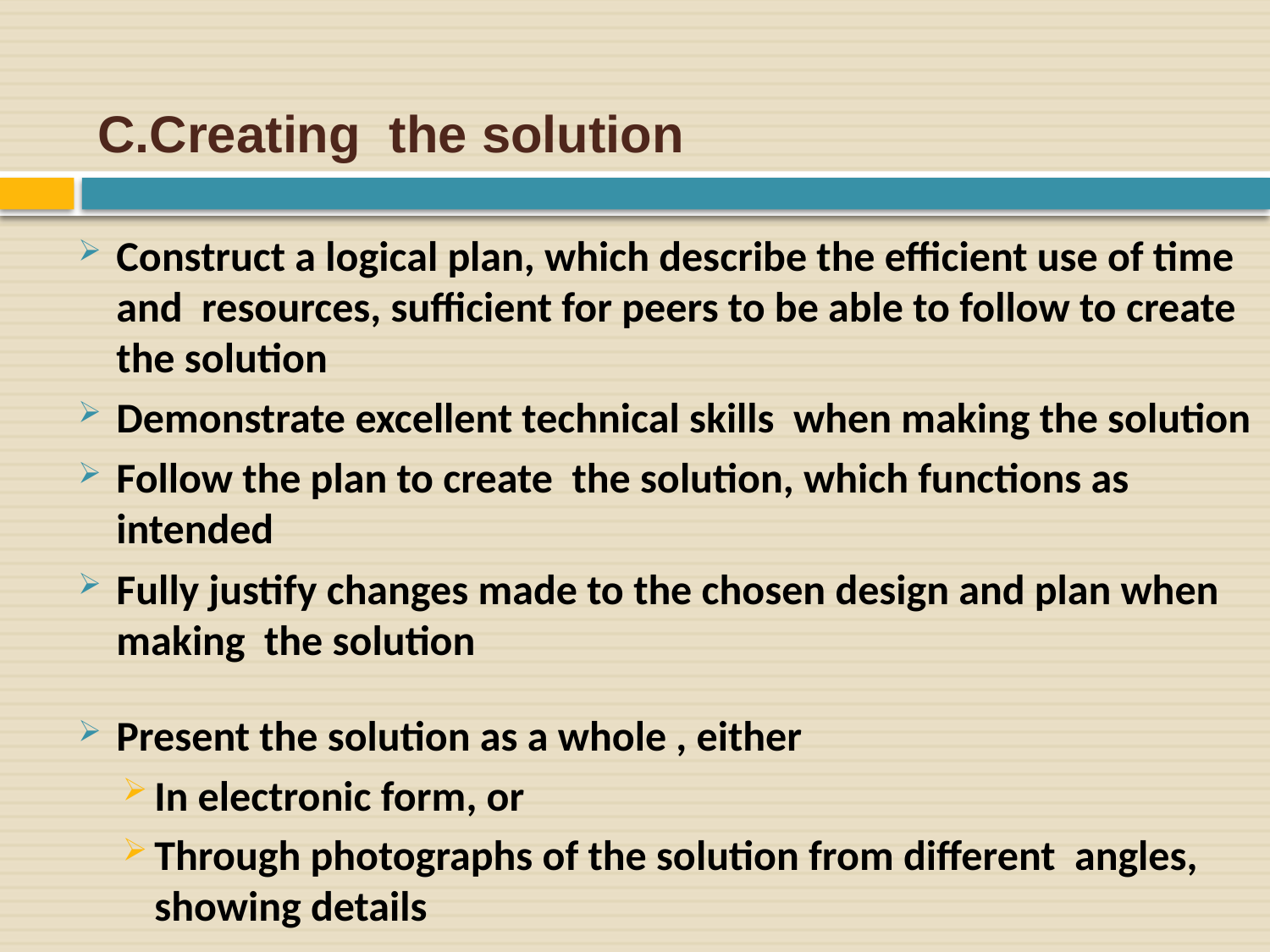

# C.Creating  the solution
Construct a logical plan, which describe the efficient use of time and  resources, sufficient for peers to be able to follow to create the solution
Demonstrate excellent technical skills  when making the solution
Follow the plan to create  the solution, which functions as intended
Fully justify changes made to the chosen design and plan when making  the solution
Present the solution as a whole , either
In electronic form, or
Through photographs of the solution from different  angles, showing details